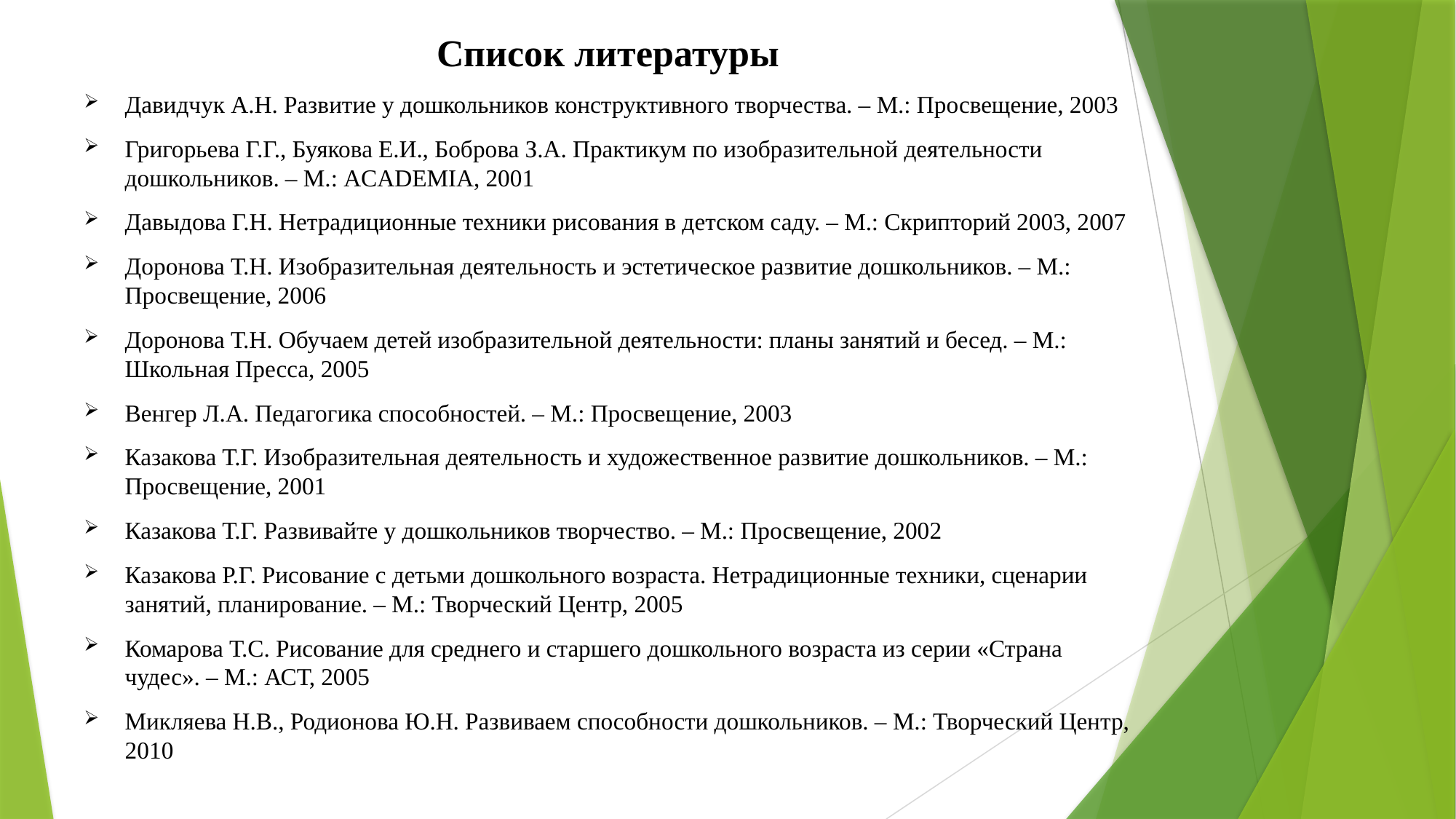

Список литературы
Давидчук А.Н. Развитие у дошкольников конструктивного творчества. – М.: Просвещение, 2003
Григорьева Г.Г., Буякова Е.И., Боброва З.А. Практикум по изобразительной деятельности дошкольников. – М.: ACADEMIA, 2001
Давыдова Г.Н. Нетрадиционные техники рисования в детском саду. – М.: Скрипторий 2003, 2007
Доронова Т.Н. Изобразительная деятельность и эстетическое развитие дошкольников. – М.: Просвещение, 2006
Доронова Т.Н. Обучаем детей изобразительной деятельности: планы занятий и бесед. – М.: Школьная Пресса, 2005
Венгер Л.А. Педагогика способностей. – М.: Просвещение, 2003
Казакова Т.Г. Изобразительная деятельность и художественное развитие дошкольников. – М.: Просвещение, 2001
Казакова Т.Г. Развивайте у дошкольников творчество. – М.: Просвещение, 2002
Казакова Р.Г. Рисование с детьми дошкольного возраста. Нетрадиционные техники, сценарии занятий, планирование. – М.: Творческий Центр, 2005
Комарова Т.С. Рисование для среднего и старшего дошкольного возраста из серии «Страна чудес». – М.: АСТ, 2005
Микляева Н.В., Родионова Ю.Н. Развиваем способности дошкольников. – М.: Творческий Центр, 2010